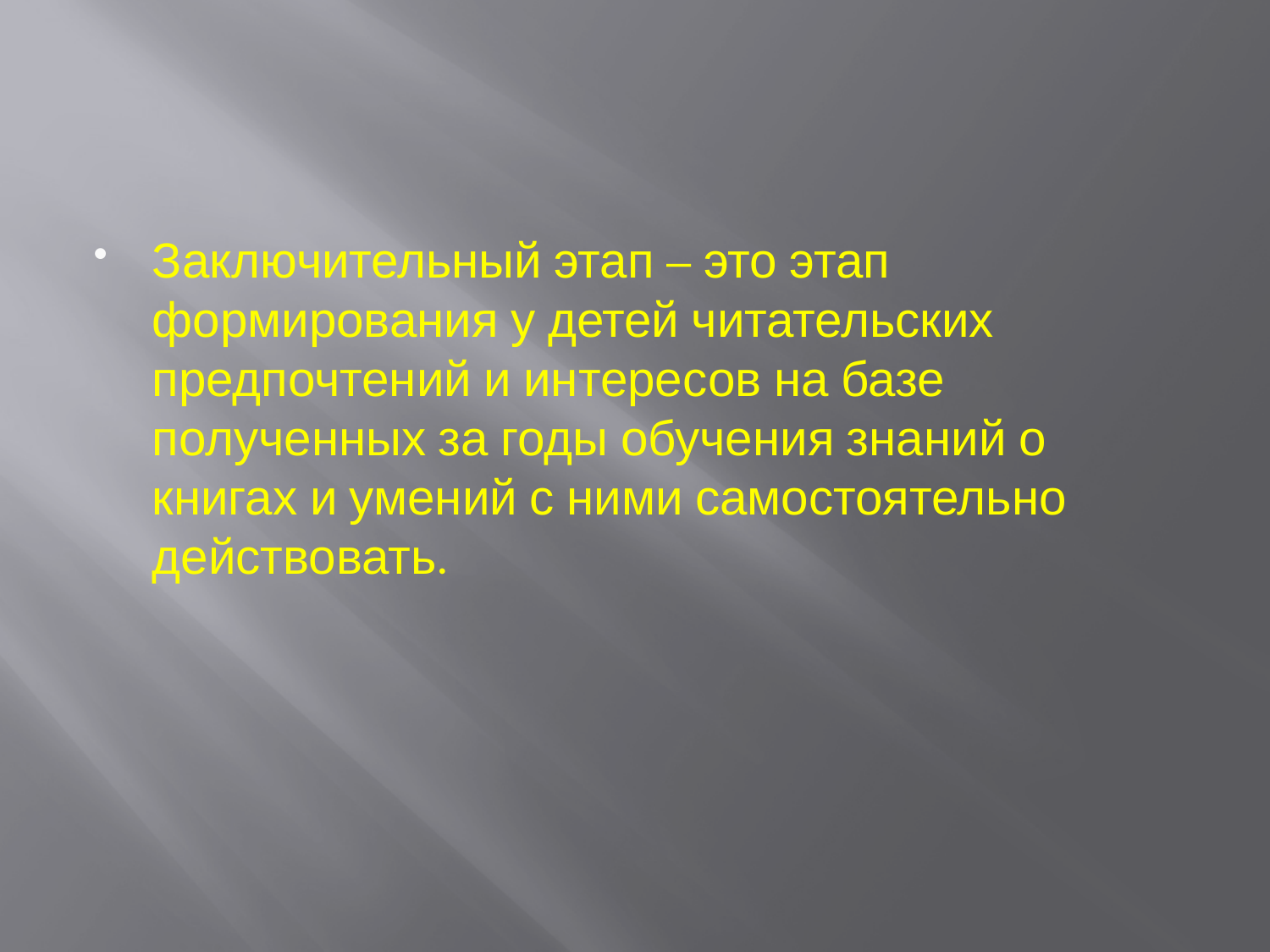

#
Заключительный этап – это этап формирования у детей читательских предпочтений и интересов на базе полученных за годы обучения знаний о книгах и умений с ними самостоятельно действовать.